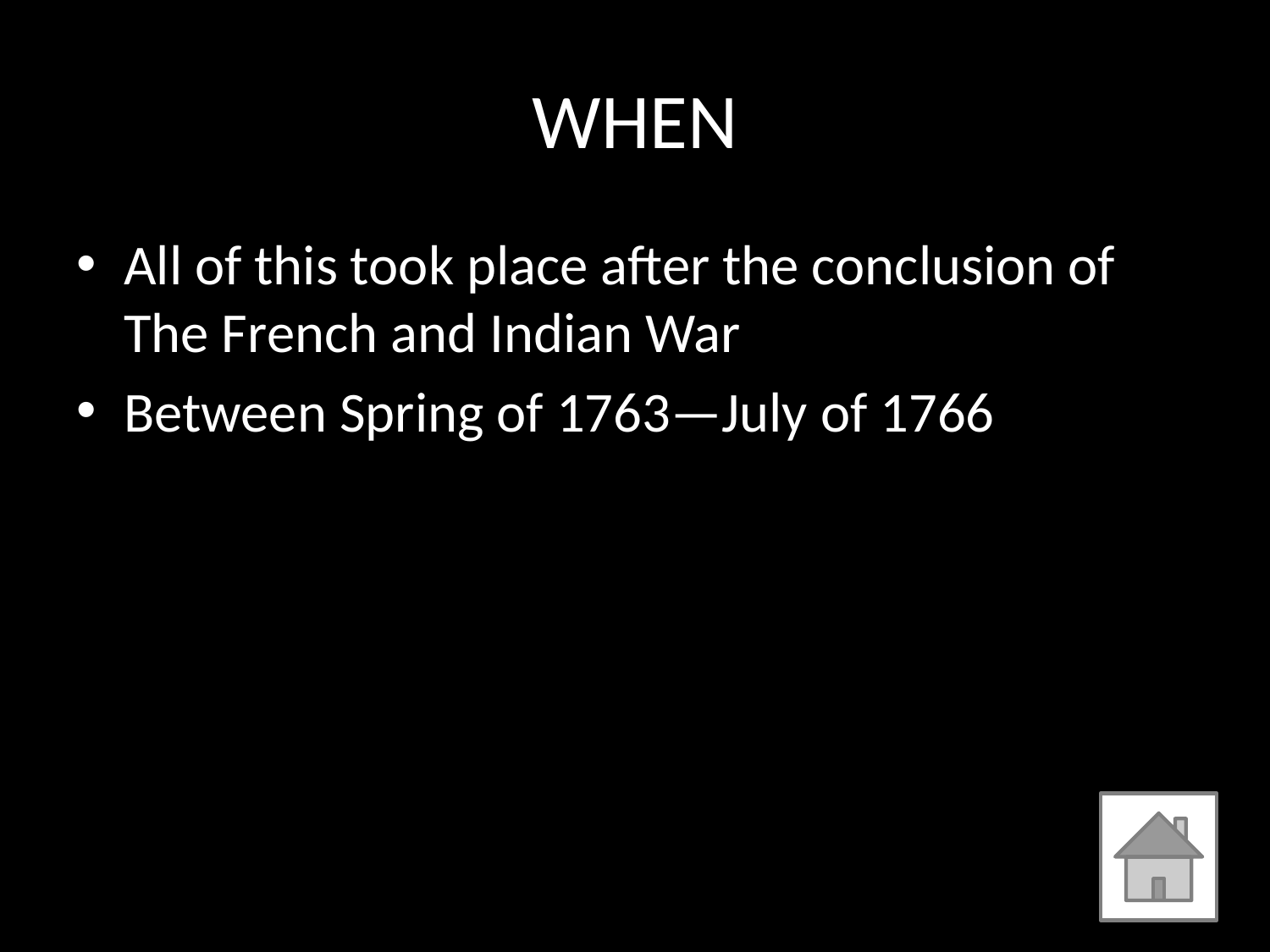

# WHEN
All of this took place after the conclusion of The French and Indian War
Between Spring of 1763—July of 1766